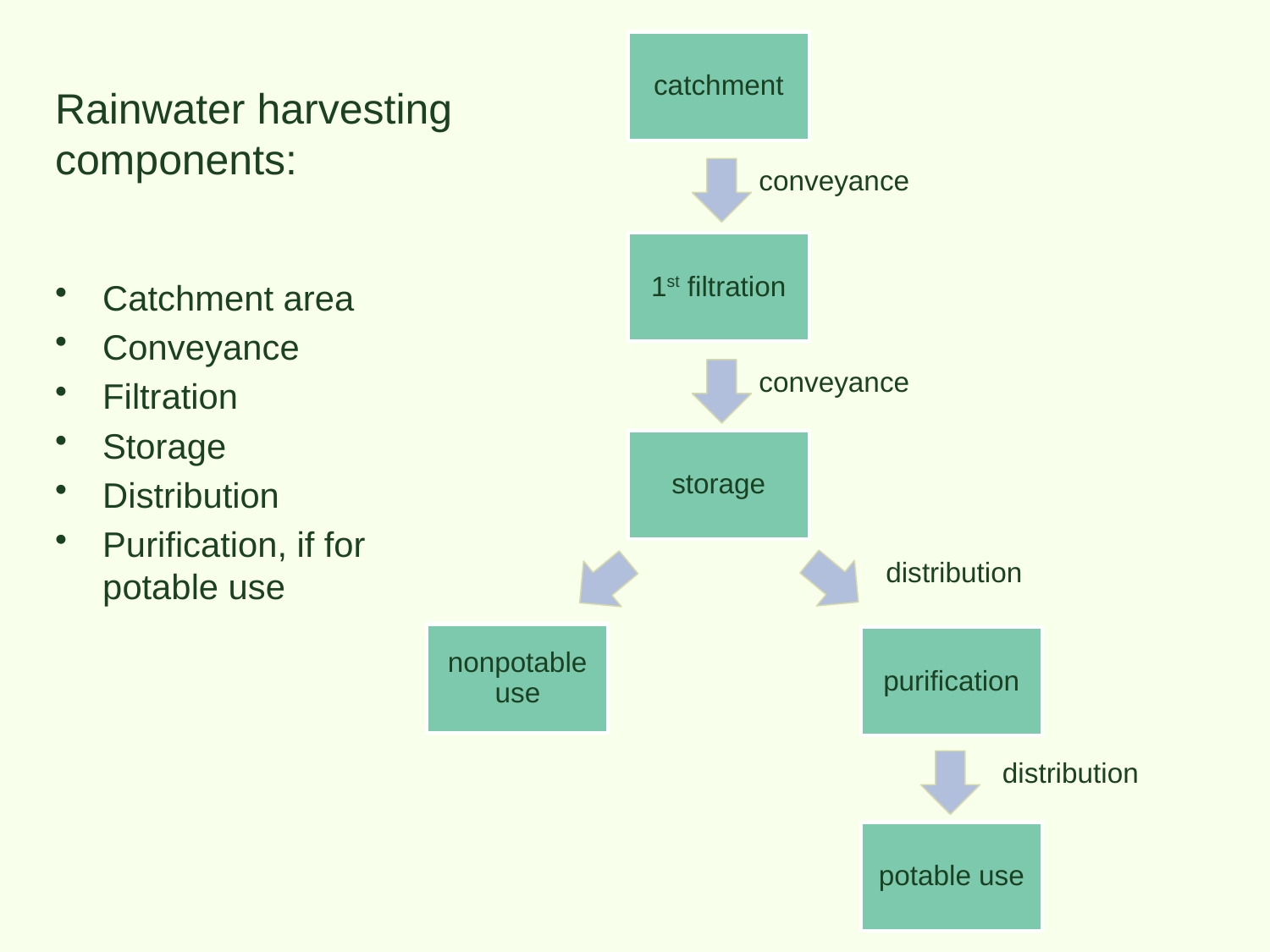

# Rainwater harvesting components:
catchment
conveyance

1st filtration
Catchment area
Conveyance
Filtration
Storage
Distribution
Purification, if for potable use
conveyance

storage
distribution

nonpotable use
purification
distribution

potable use